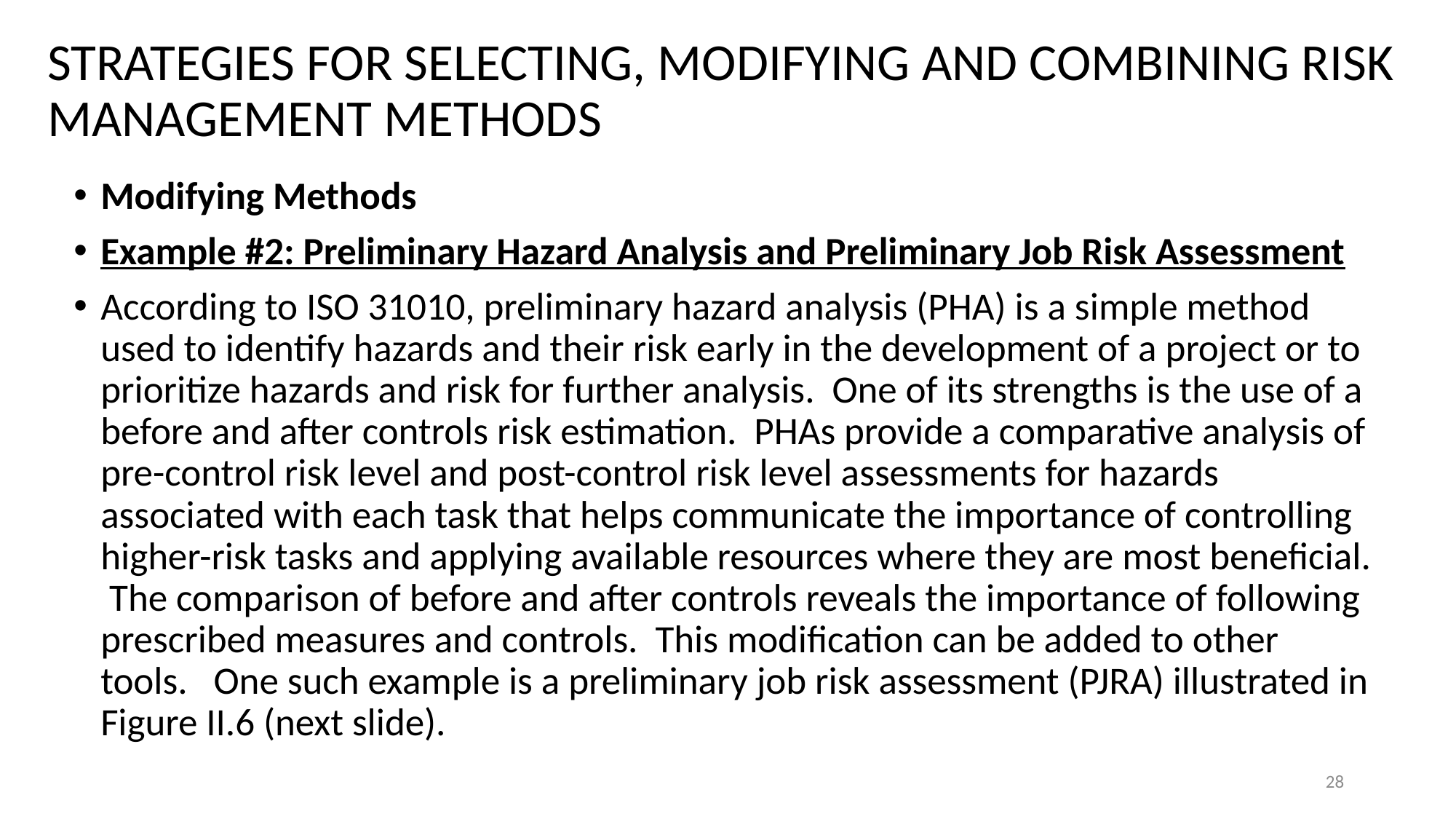

# STRATEGIES FOR SELECTING, MODIFYING AND COMBINING RISK MANAGEMENT METHODS
Modifying Methods
Example #2: Preliminary Hazard Analysis and Preliminary Job Risk Assessment
According to ISO 31010, preliminary hazard analysis (PHA) is a simple method used to identify hazards and their risk early in the development of a project or to prioritize hazards and risk for further analysis.  One of its strengths is the use of a before and after controls risk estimation.  PHAs provide a comparative analysis of pre-control risk level and post-control risk level assessments for hazards associated with each task that helps communicate the importance of controlling higher-risk tasks and applying available resources where they are most beneficial.  The comparison of before and after controls reveals the importance of following prescribed measures and controls.  This modification can be added to other tools.   One such example is a preliminary job risk assessment (PJRA) illustrated in Figure II.6 (next slide).
28